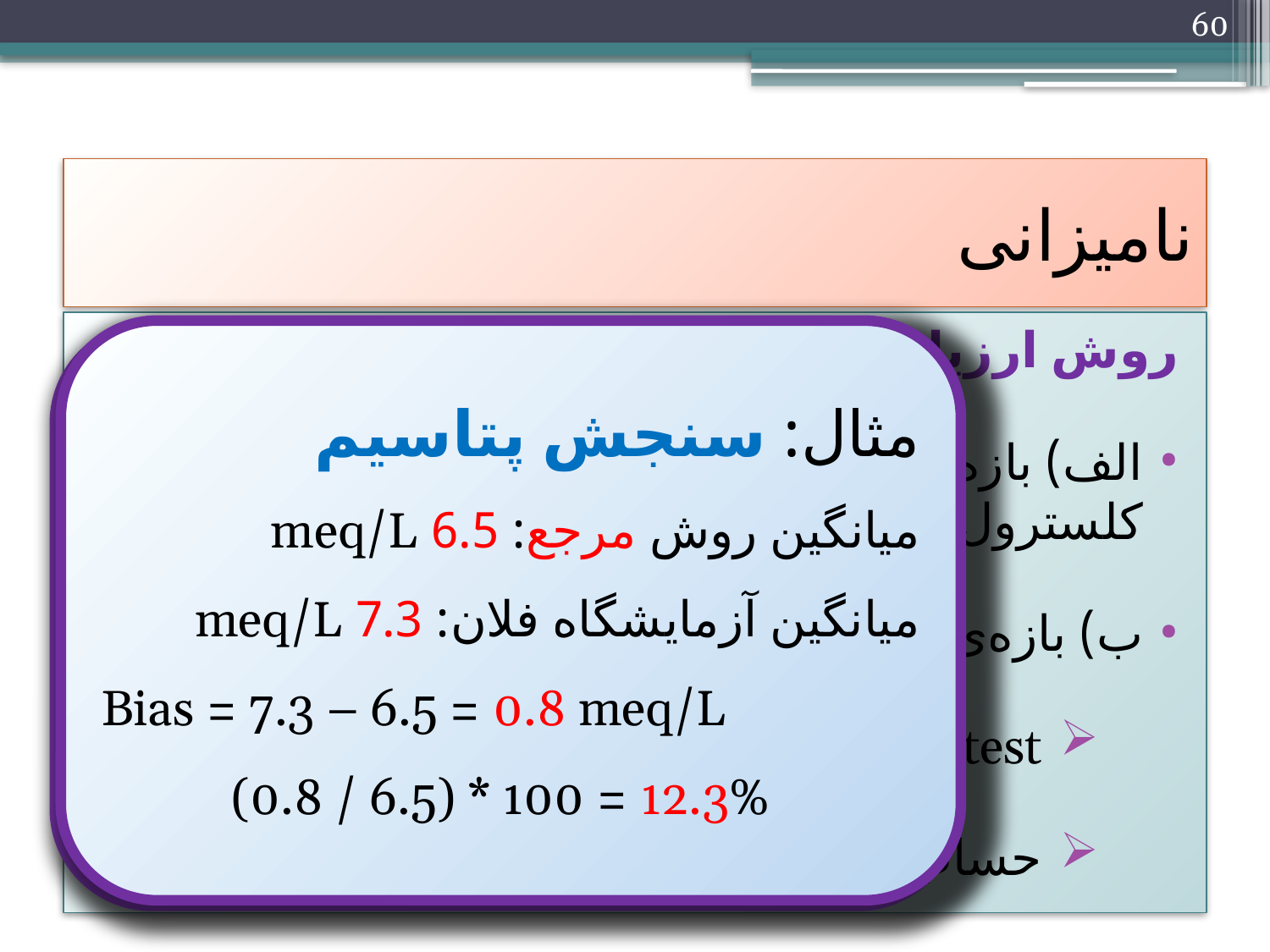

60
# نامیزانی
روش ارزیابی نتیجه:
الف) بازه‌ی مهم بالینی گسترده است: HCG، کلسترول
ب) بازه‌ی مهم بالینی بسته است: WBC، کلسیم
Paired t-test
حساب کردن اختلاف میانگین‌های دو روش
مثال: سنجش پتاسیم
میانگین روش مرجع: 6.5 meq/L
میانگین آزمایشگاه فلان: 7.3 meq/L
Bias = 7.3 – 6.5 = 0.8 meq/L
           (0.8 / 6.5) * 100 = 12.3%

ضریب همبستگی (r2):
r2 >0.99: رگرسیون خطی
r2 <0.975
افزایش داده‌ها
t-test